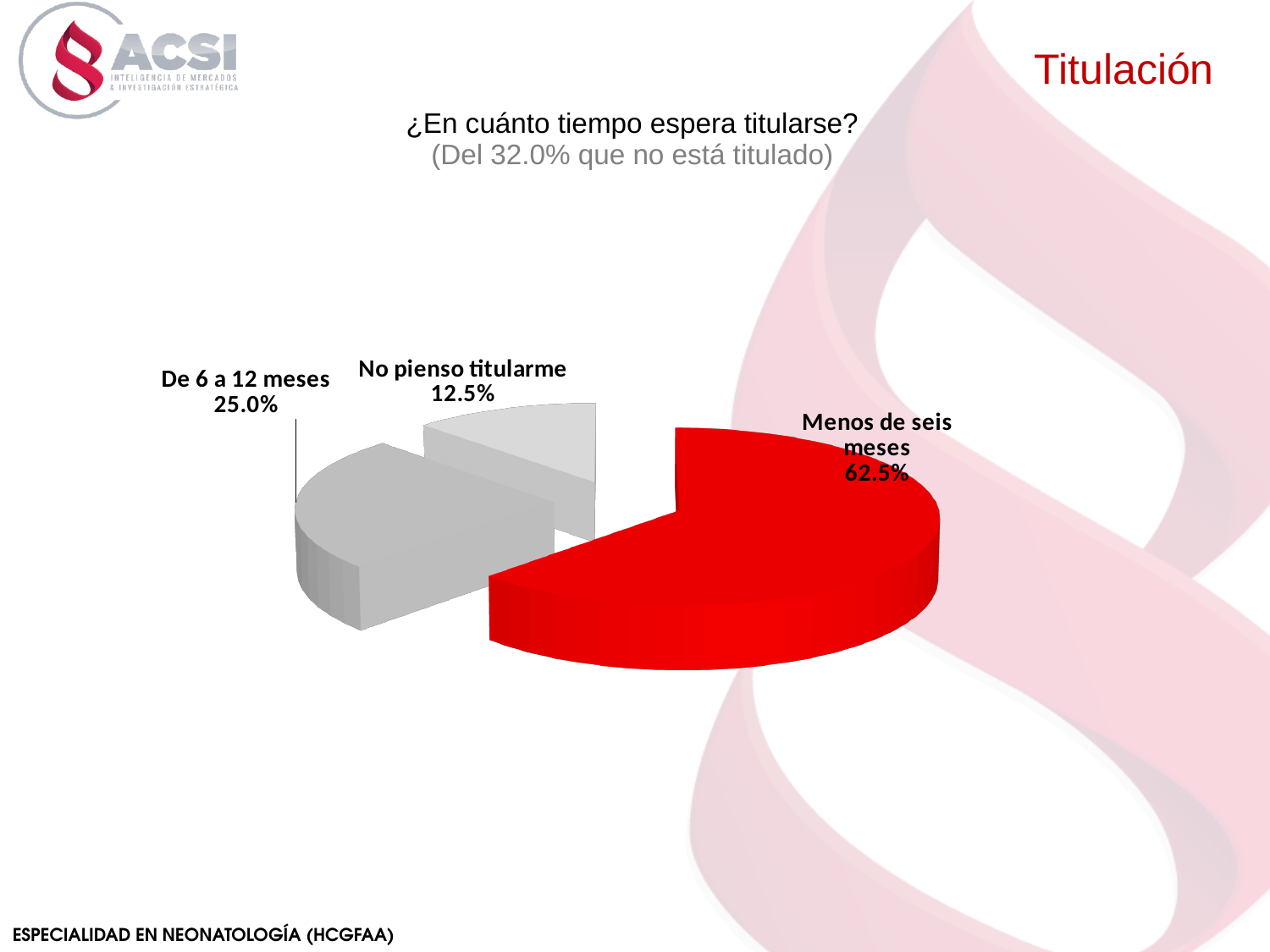

Titulación
¿En cuánto tiempo espera titularse?
(Del 32.0% que no está titulado)

[unsupported chart]